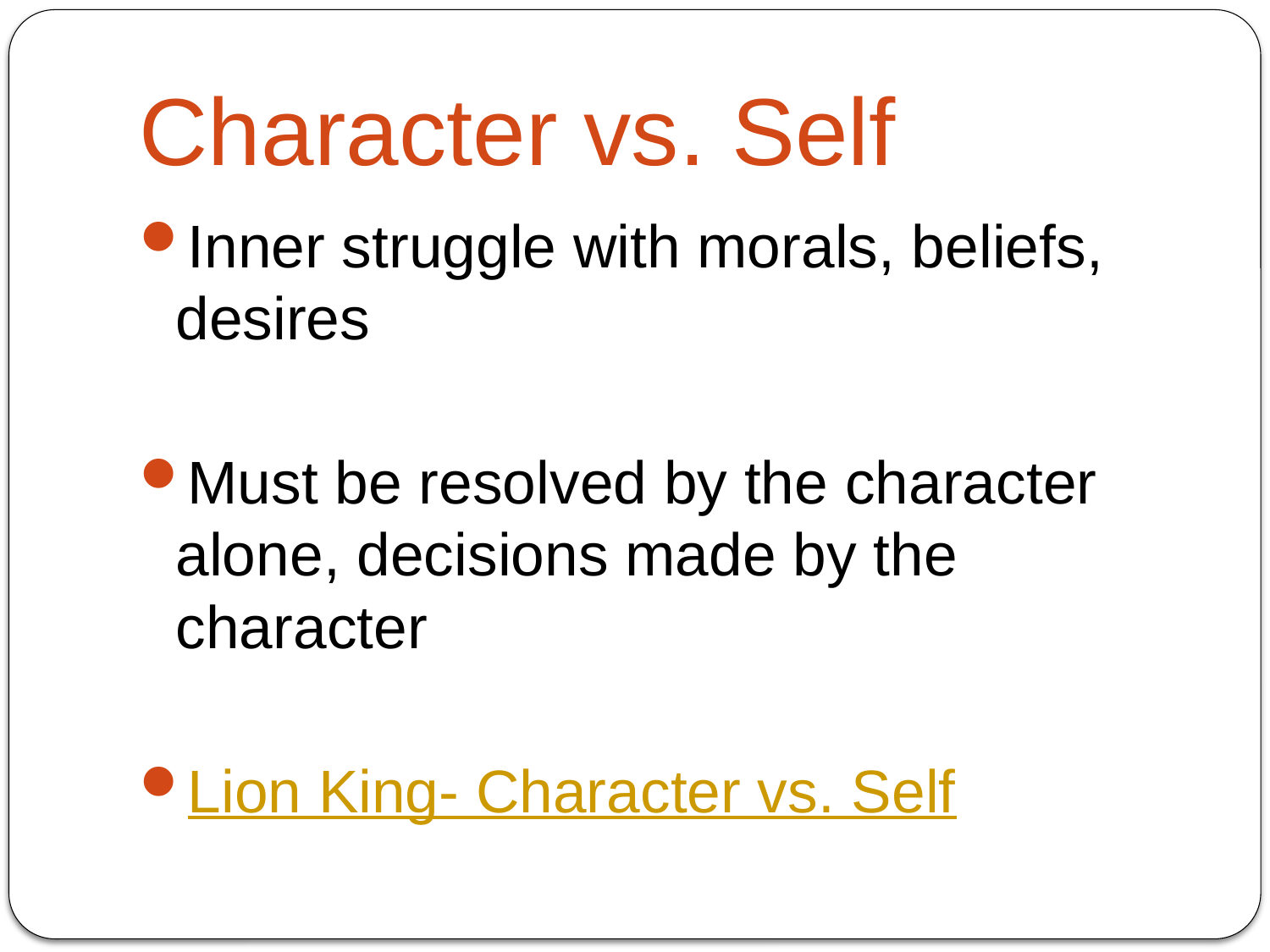

# Character vs. Self
Inner struggle with morals, beliefs, desires

Must be resolved by the character alone, decisions made by the character

Lion King- Character vs. Self